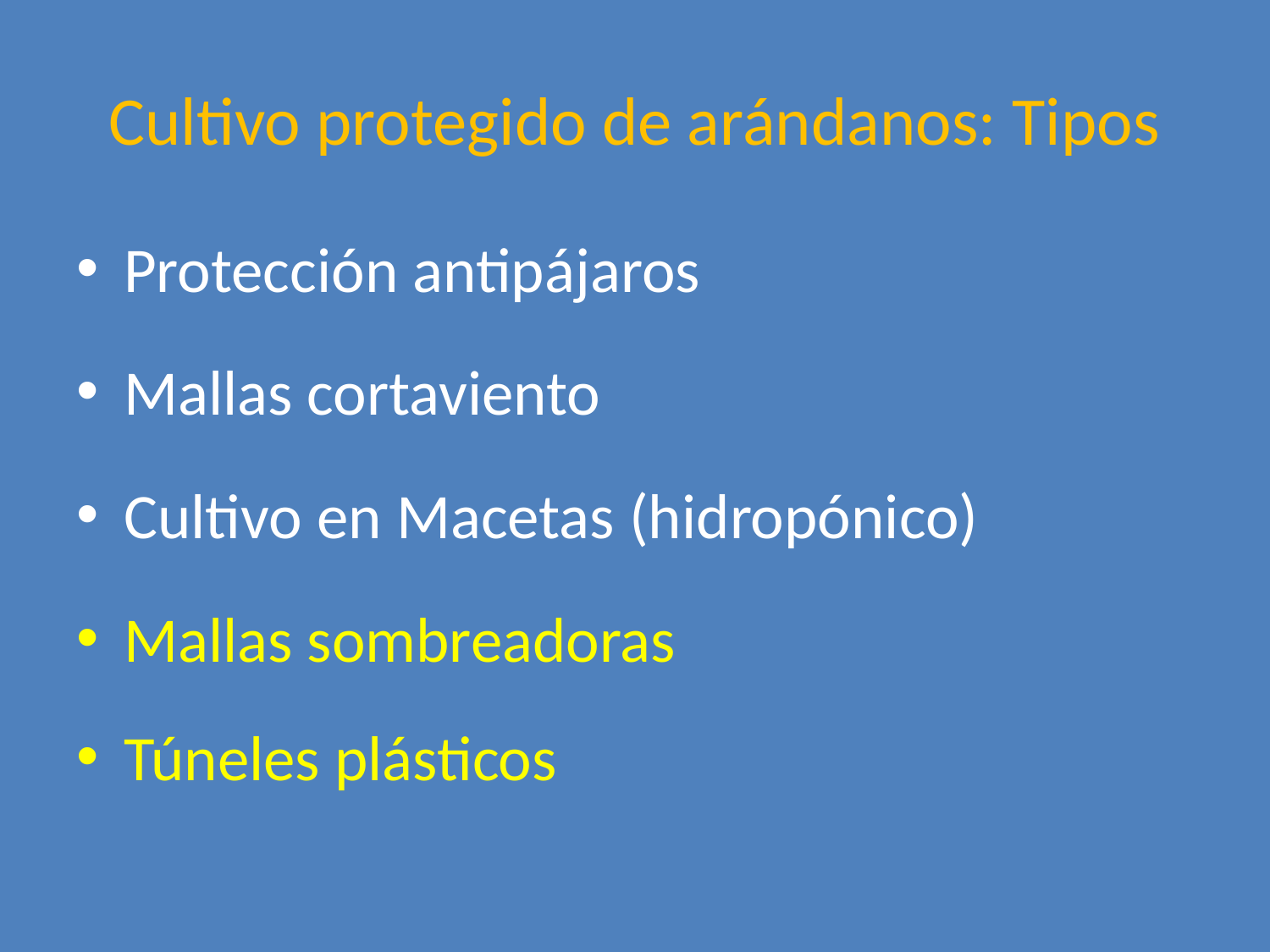

# Cultivo protegido de arándanos: Tipos
Protección antipájaros

Mallas cortaviento

Cultivo en Macetas (hidropónico)

Mallas sombreadoras

Túneles plásticos